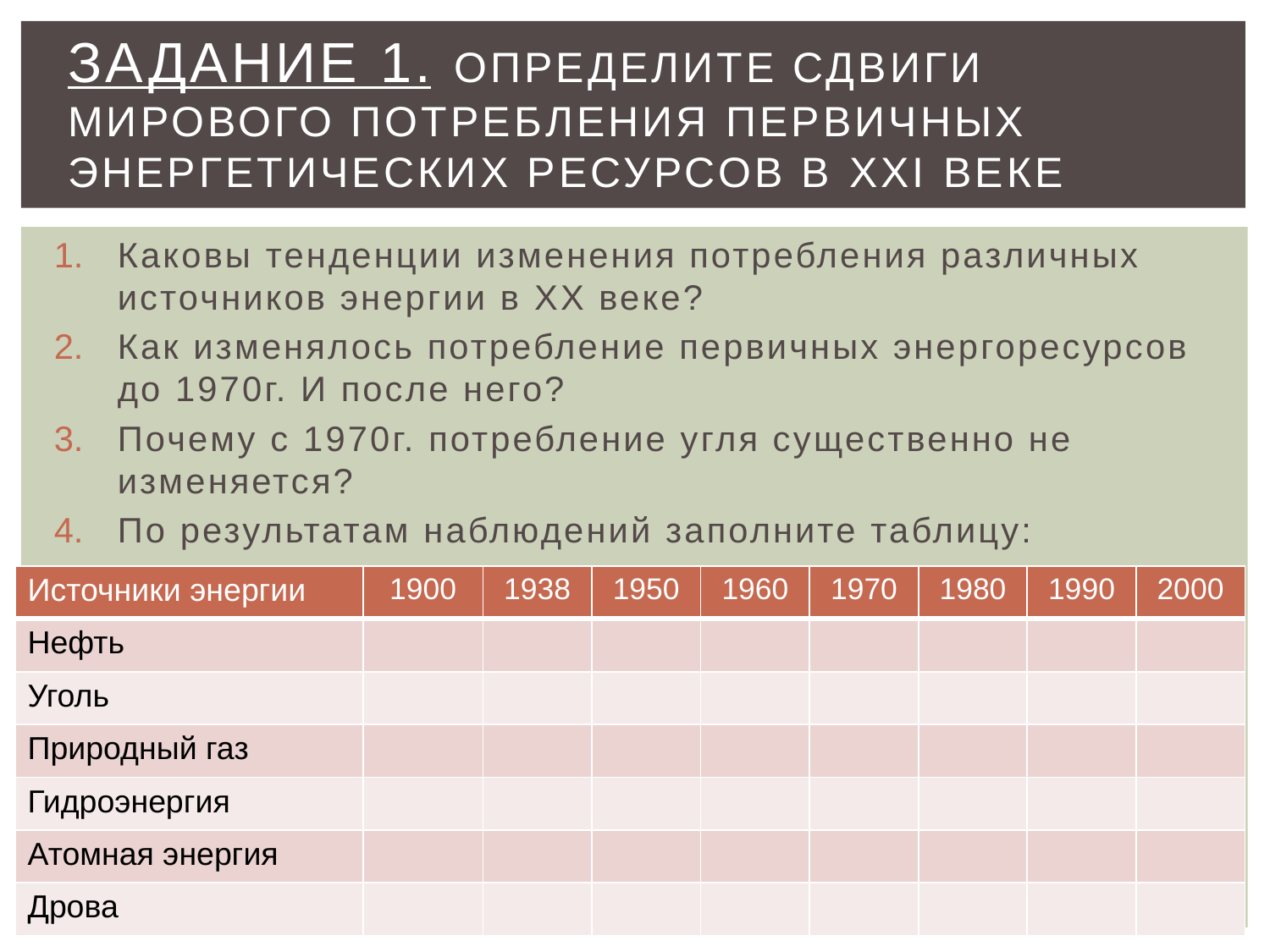

# Задание 1. Определите сдвиги мирового потребления первичных энергетических ресурсов в XXI веке
Каковы тенденции изменения потребления различных источников энергии в XX веке?
Как изменялось потребление первичных энергоресурсов до 1970г. И после него?
Почему с 1970г. потребление угля существенно не изменяется?
По результатам наблюдений заполните таблицу:

| Источники энергии | 1900 | 1938 | 1950 | 1960 | 1970 | 1980 | 1990 | 2000 |
| --- | --- | --- | --- | --- | --- | --- | --- | --- |
| Нефть |  |  |  |  |  |  |  |  |
| Уголь |  |  |  |  |  |  |  |  |
| Природный газ |  |  |  |  |  |  |  |  |
| Гидроэнергия |  |  |  |  |  |  |  |  |
| Атомная энергия |  |  |  |  |  |  |  |  |
| Дрова |  |  |  |  |  |  |  |  |